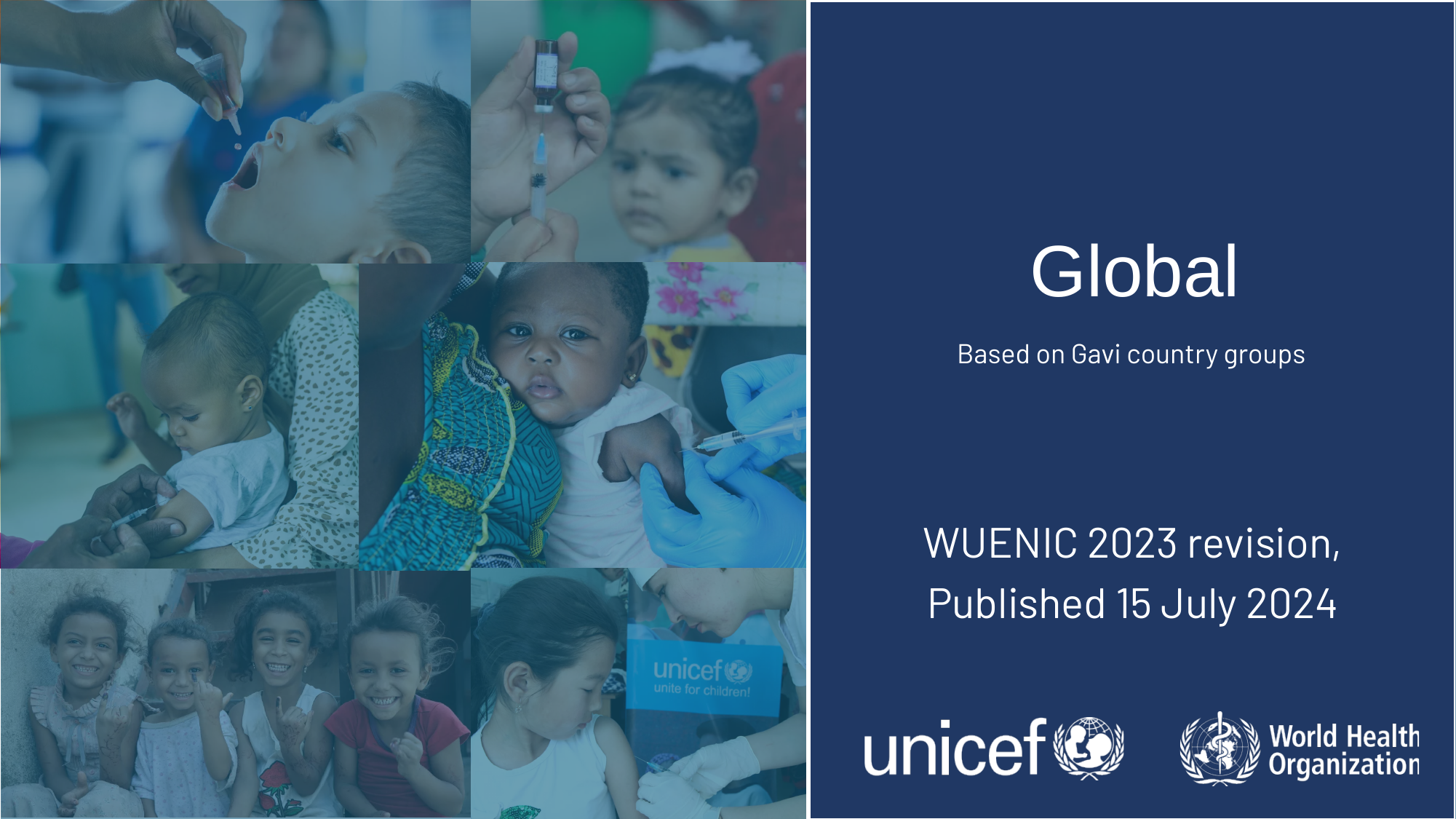

# Global
Based on Gavi country groups